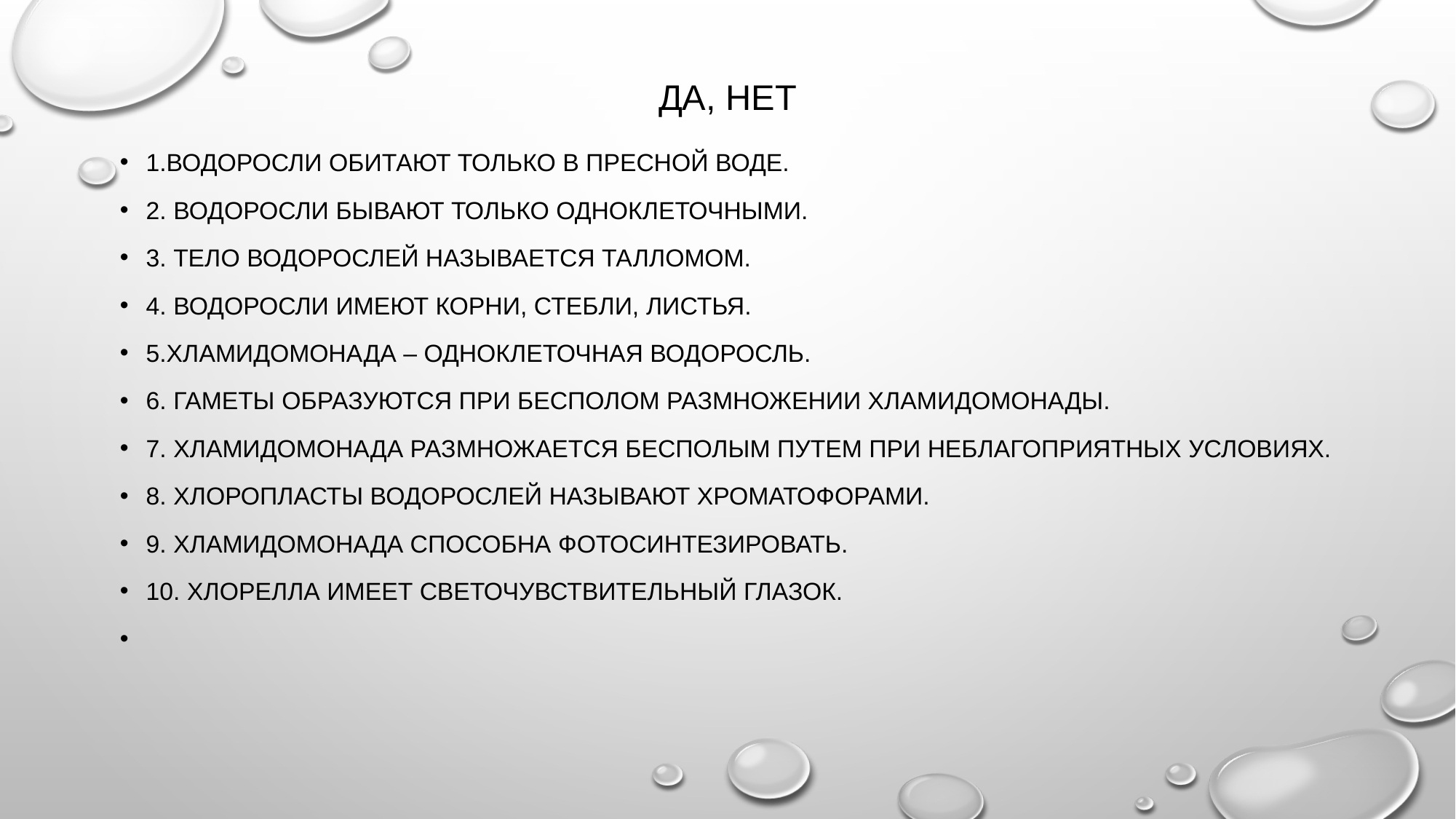

# Да, нет
1.Водоросли обитают только в пресной воде.
2. Водоросли бывают только одноклеточными.
3. Тело водорослей называется талломом.
4. Водоросли имеют корни, стебли, листья.
5.Хламидомонада – одноклеточная водоросль.
6. Гаметы образуются при бесполом размножении хламидомонады.
7. Хламидомонада размножается бесполым путем при неблагоприятных условиях.
8. Хлоропласты водорослей называют хроматофорами.
9. Хламидомонада способна фотосинтезировать.
10. Хлорелла имеет светочувствительный глазок.